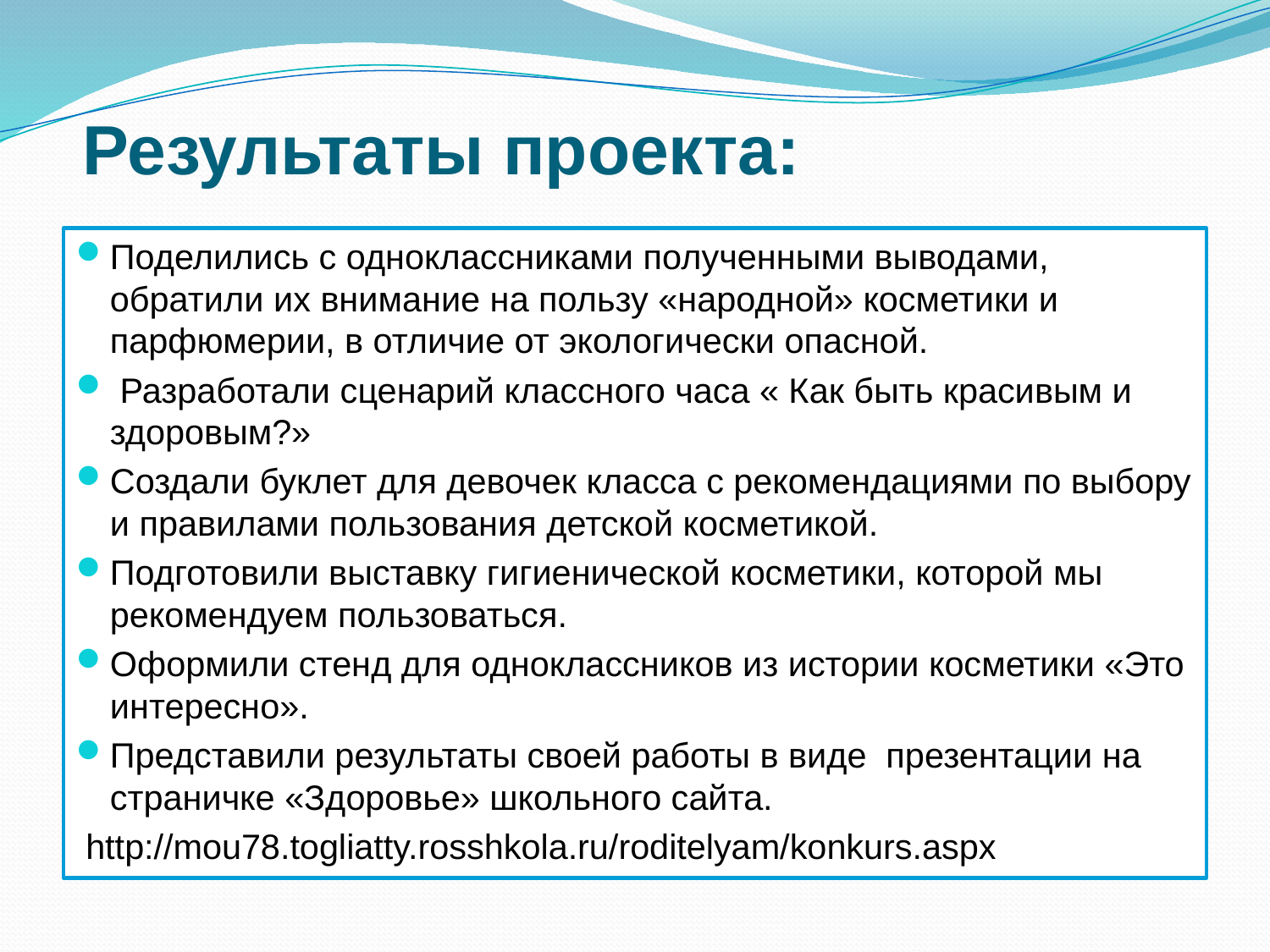

# Результаты проекта:
Поделились с одноклассниками полученными выводами, обратили их внимание на пользу «народной» косметики и парфюмерии, в отличие от экологически опасной.
 Разработали сценарий классного часа « Как быть красивым и здоровым?»
Создали буклет для девочек класса с рекомендациями по выбору и правилами пользования детской косметикой.
Подготовили выставку гигиенической косметики, которой мы рекомендуем пользоваться.
Оформили стенд для одноклассников из истории косметики «Это интересно».
Представили результаты своей работы в виде  презентации на страничке «Здоровье» школьного сайта.
 http://mou78.togliatty.rosshkola.ru/roditelyam/konkurs.aspx